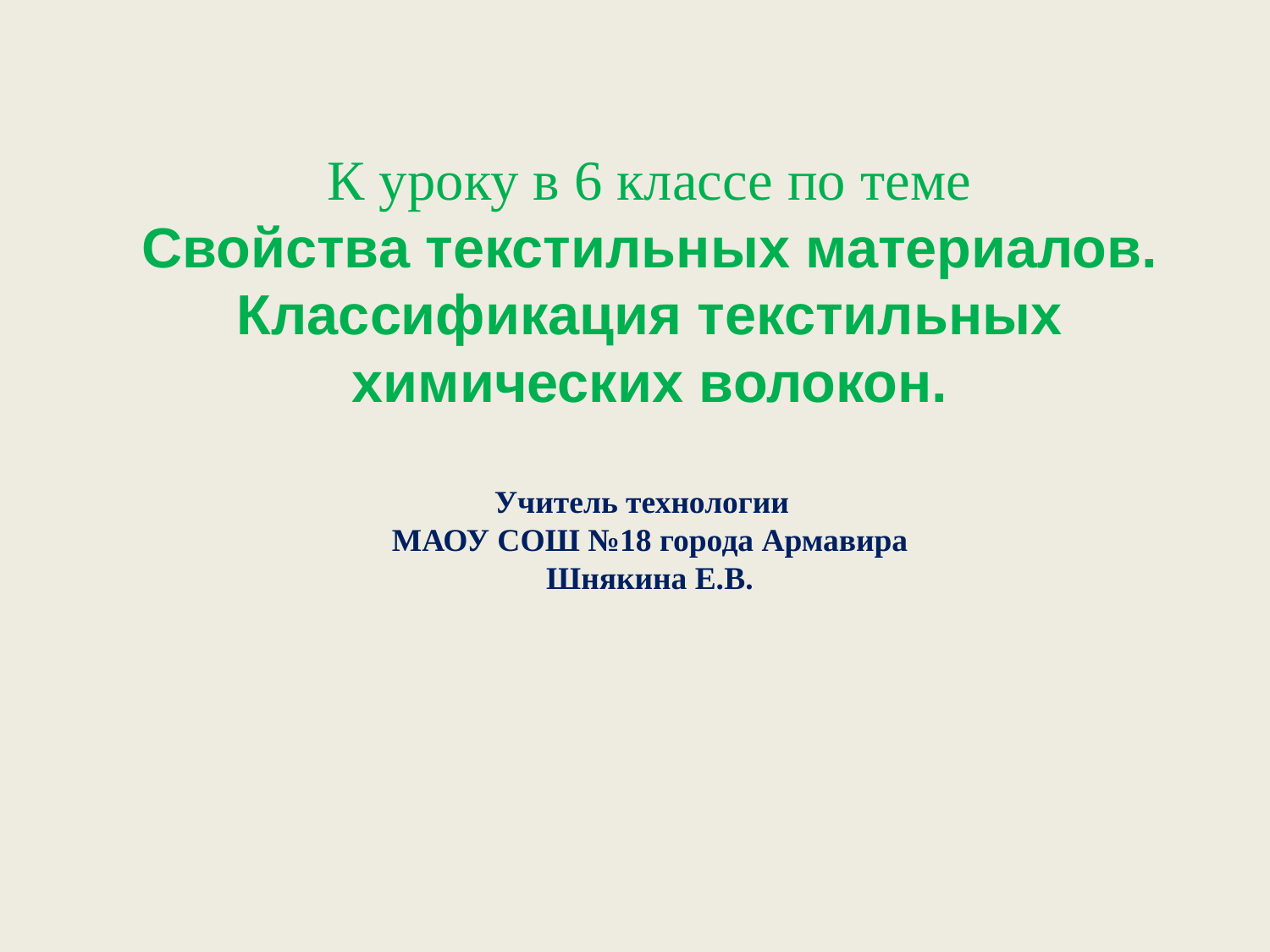

К уроку в 6 классе по теме
Свойства текстильных материалов. Классификация текстильных химических волокон.

Учитель технологии
МАОУ СОШ №18 города Армавира
Шнякина Е.В.